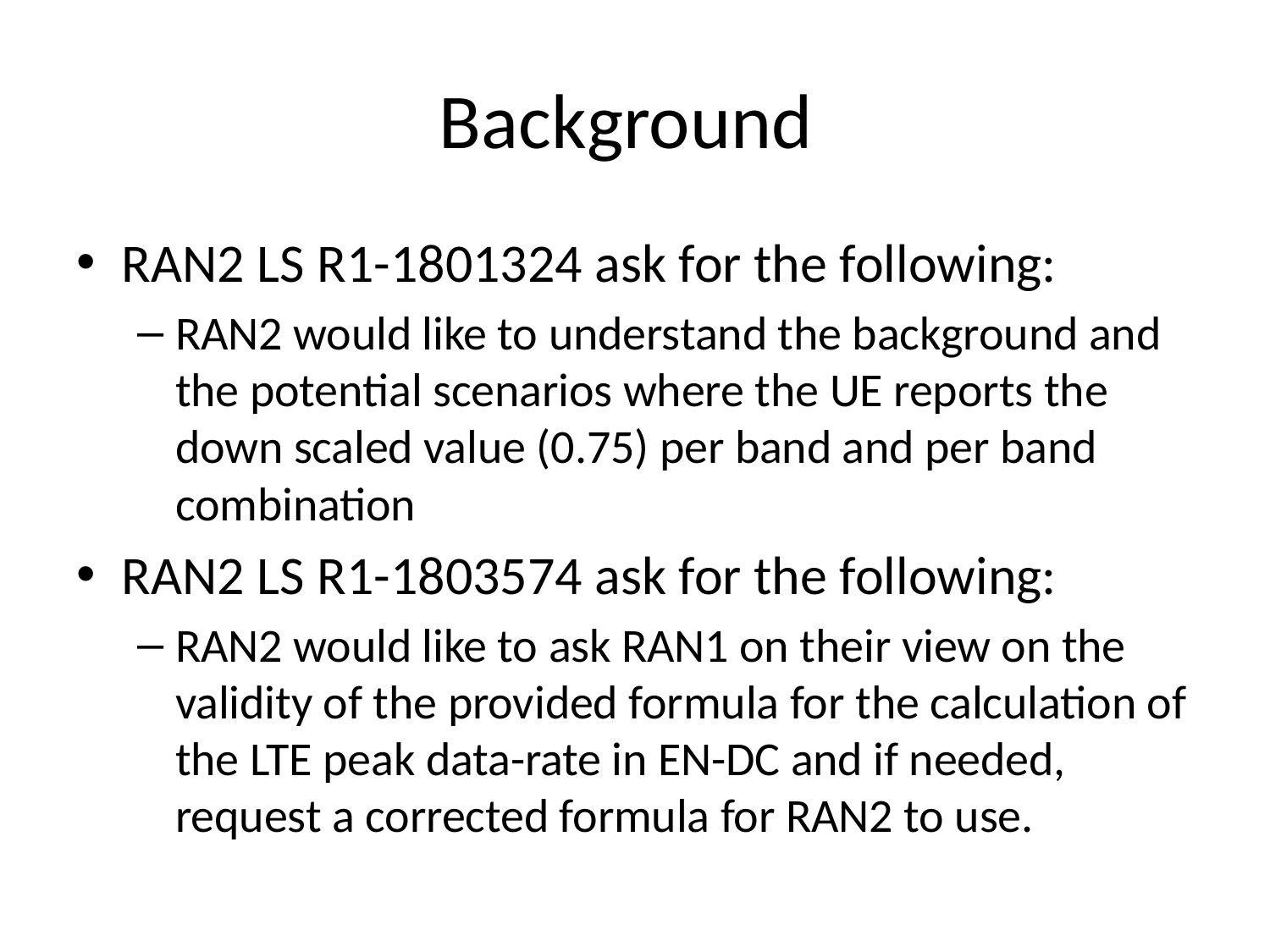

# Background
RAN2 LS R1-1801324 ask for the following:
RAN2 would like to understand the background and the potential scenarios where the UE reports the down scaled value (0.75) per band and per band combination
RAN2 LS R1-1803574 ask for the following:
RAN2 would like to ask RAN1 on their view on the validity of the provided formula for the calculation of the LTE peak data-rate in EN-DC and if needed, request a corrected formula for RAN2 to use.